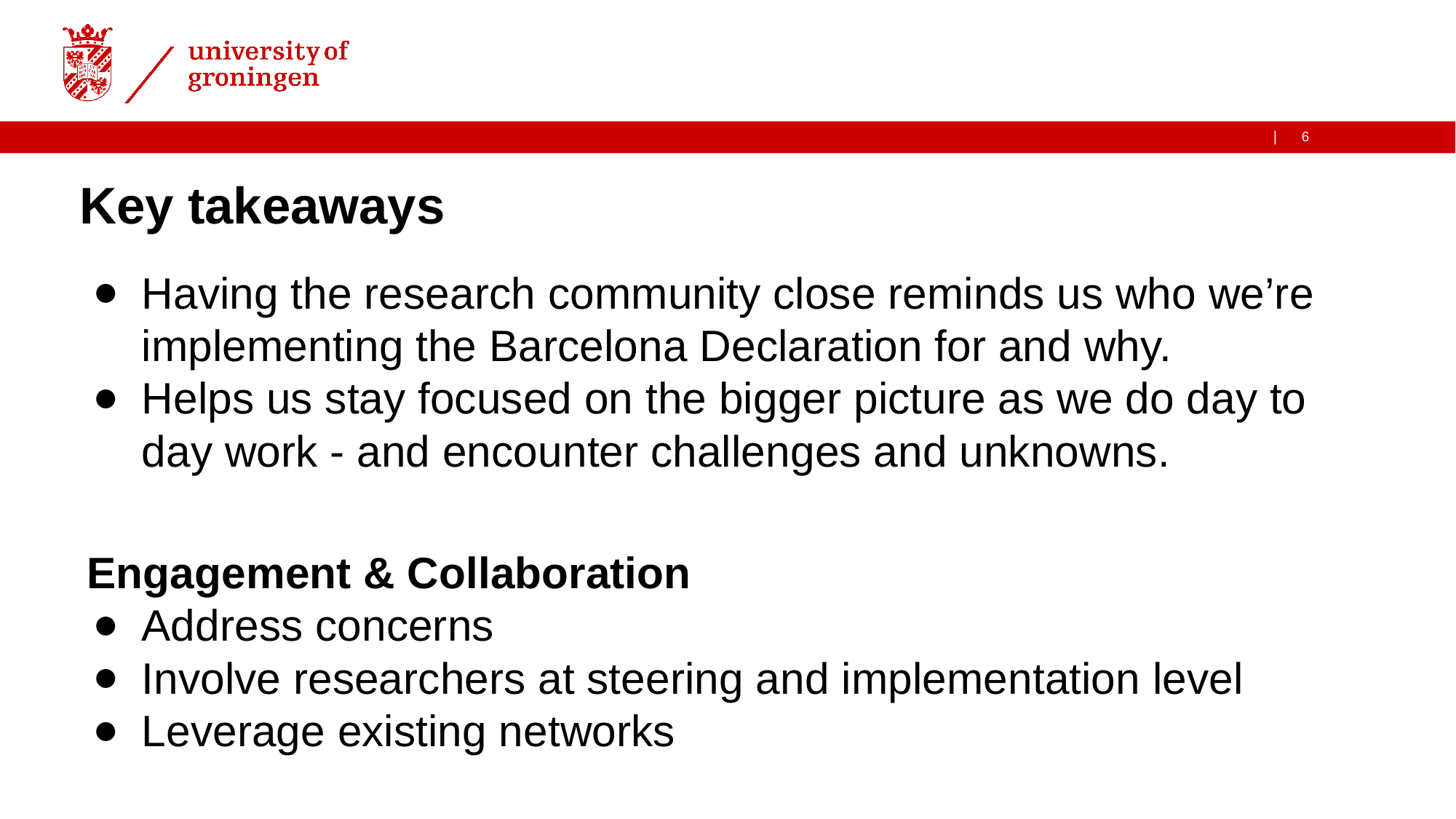

# Key takeaways
Having the research community close reminds us who we’re implementing the Barcelona Declaration for and why.
Helps us stay focused on the bigger picture as we do day to day work - and encounter challenges and unknowns.

Engagement & Collaboration
Address concerns
Involve researchers at steering and implementation level
Leverage existing networks